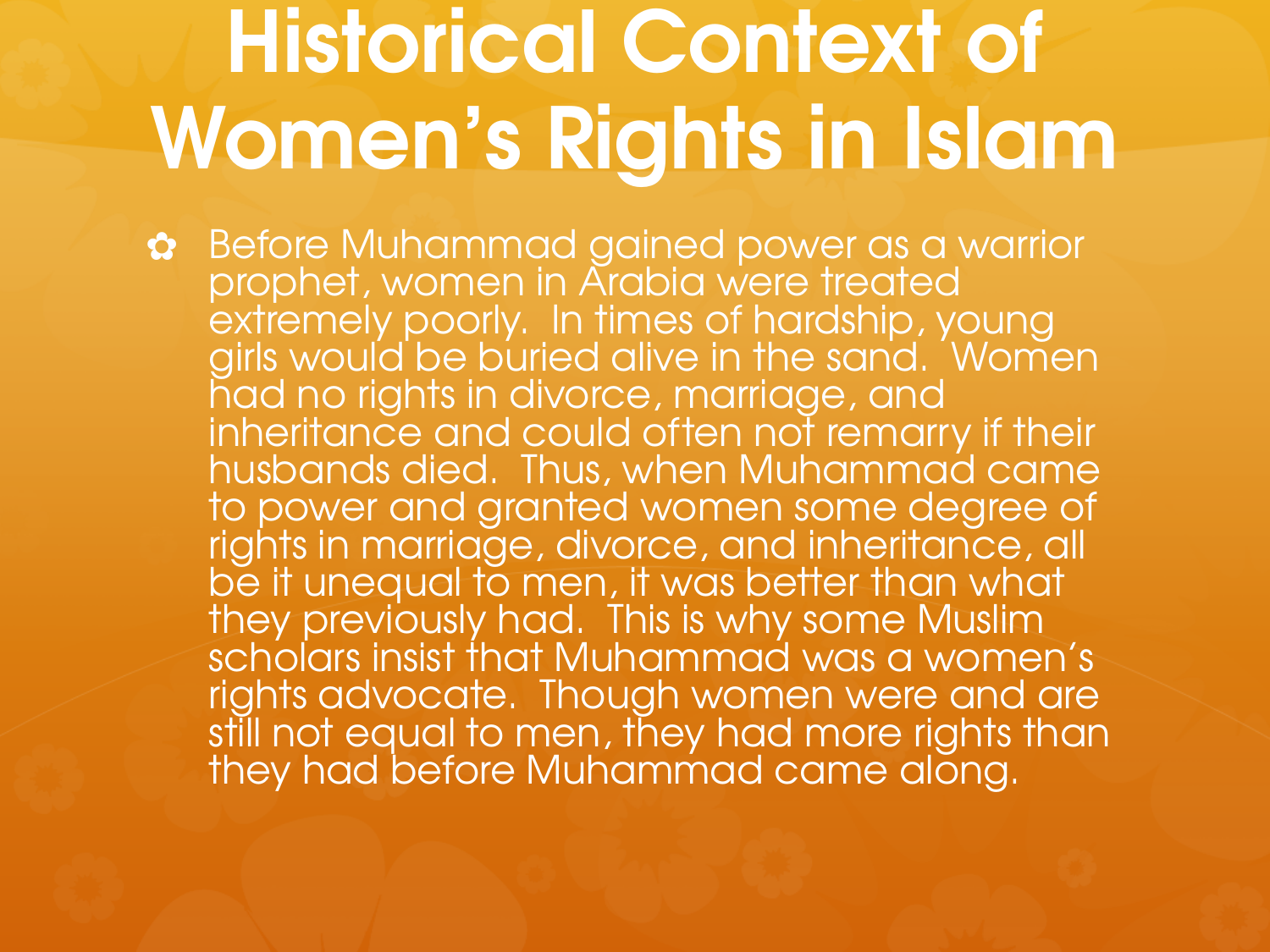

# Historical Context of Women’s Rights in Islam
Before Muhammad gained power as a warrior prophet, women in Arabia were treated extremely poorly.  In times of hardship, young girls would be buried alive in the sand.  Women had no rights in divorce, marriage, and inheritance and could often not remarry if their husbands died.  Thus, when Muhammad came to power and granted women some degree of rights in marriage, divorce, and inheritance, all be it unequal to men, it was better than what they previously had.  This is why some Muslim scholars insist that Muhammad was a women’s rights advocate.  Though women were and are still not equal to men, they had more rights than they had before Muhammad came along.